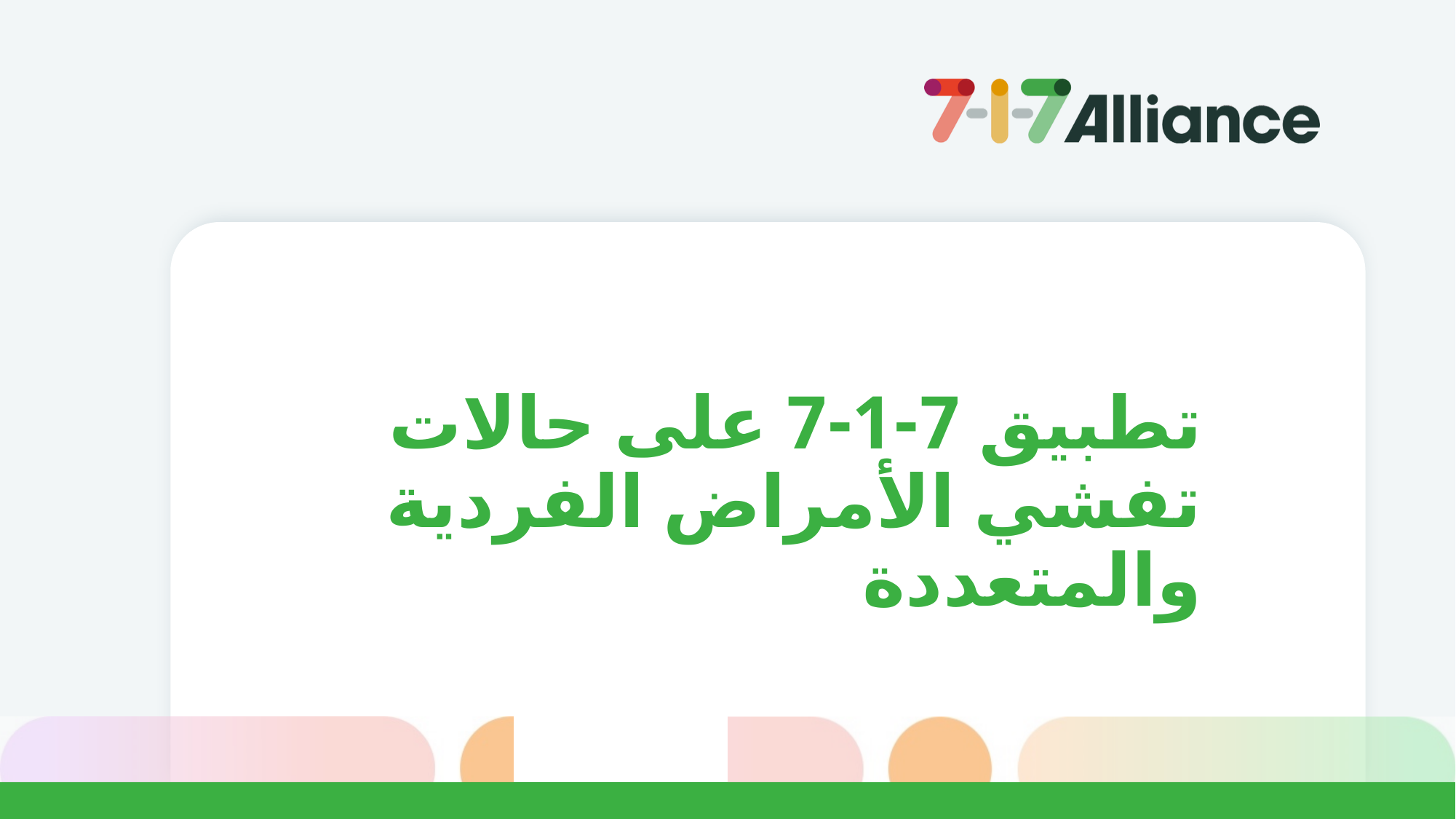

تطبيق 7-1-7 على حالات تفشي الأمراض الفردية والمتعددة